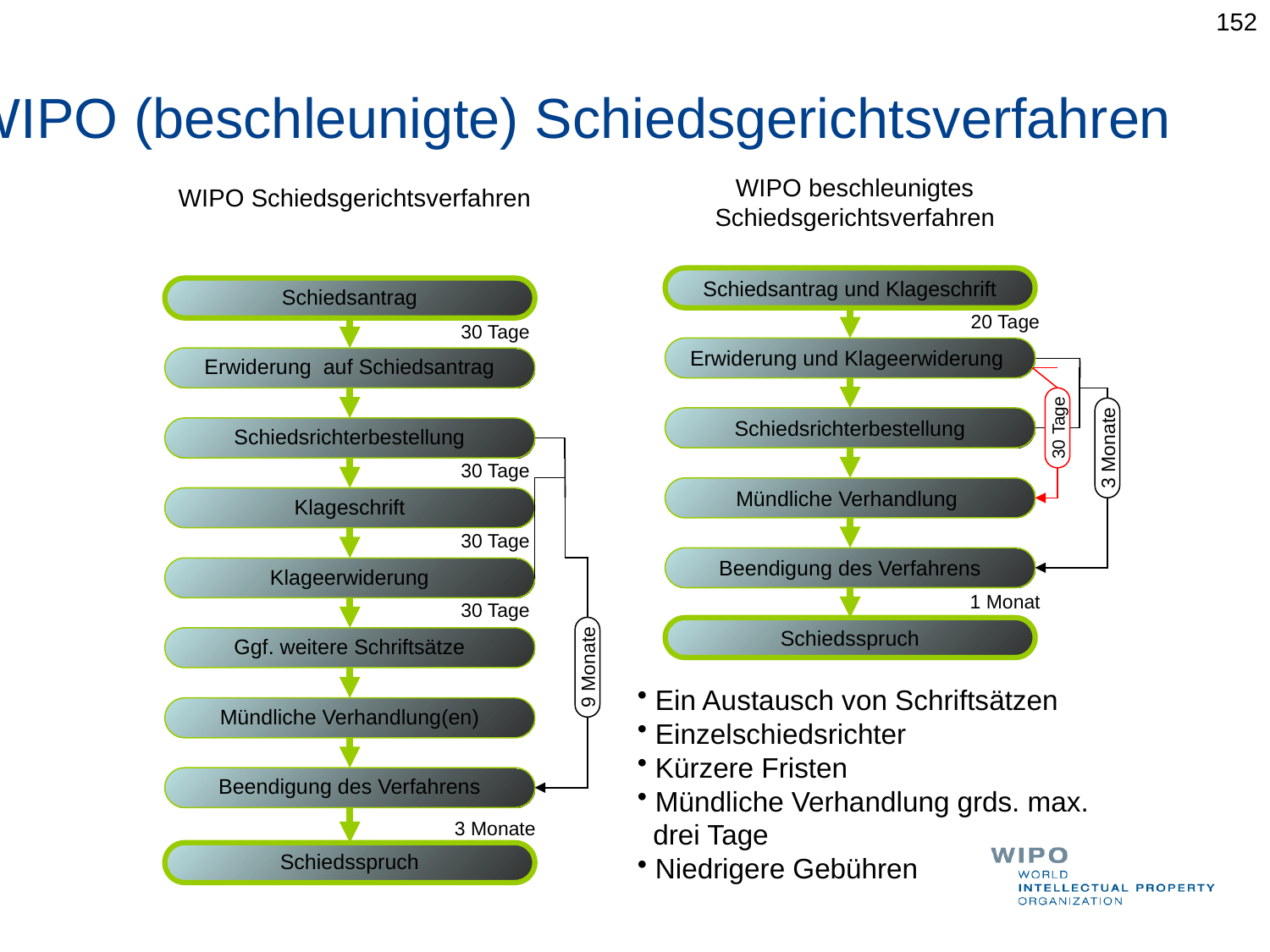

152
WIPO (beschleunigte) Schiedsgerichtsverfahren
WIPO beschleunigtes Schiedsgerichtsverfahren
Schiedsantrag und Klageschrift
20 Tage
Erwiderung und Klageerwiderung

Schiedsrichterbestellung
30 Tage
3 Monate
Mündliche Verhandlung
Beendigung des Verfahrens
1 Monat
Schiedsspruch
WIPO Schiedsgerichtsverfahren
Schiedsantrag
30 Tage
Erwiderung  auf Schiedsantrag
Schiedsrichterbestellung
30 Tage

Klageschrift
30 Tage
Klageerwiderung
30 Tage
Ggf. weitere Schriftsätze
9 Monate
Mündliche Verhandlung(en)
Beendigung des Verfahrens
3 Monate
Schiedsspruch
 Ein Austausch von Schriftsätzen
 Einzelschiedsrichter
 Kürzere Fristen
 Mündliche Verhandlung grds. max.
  drei Tage
 Niedrigere Gebühren